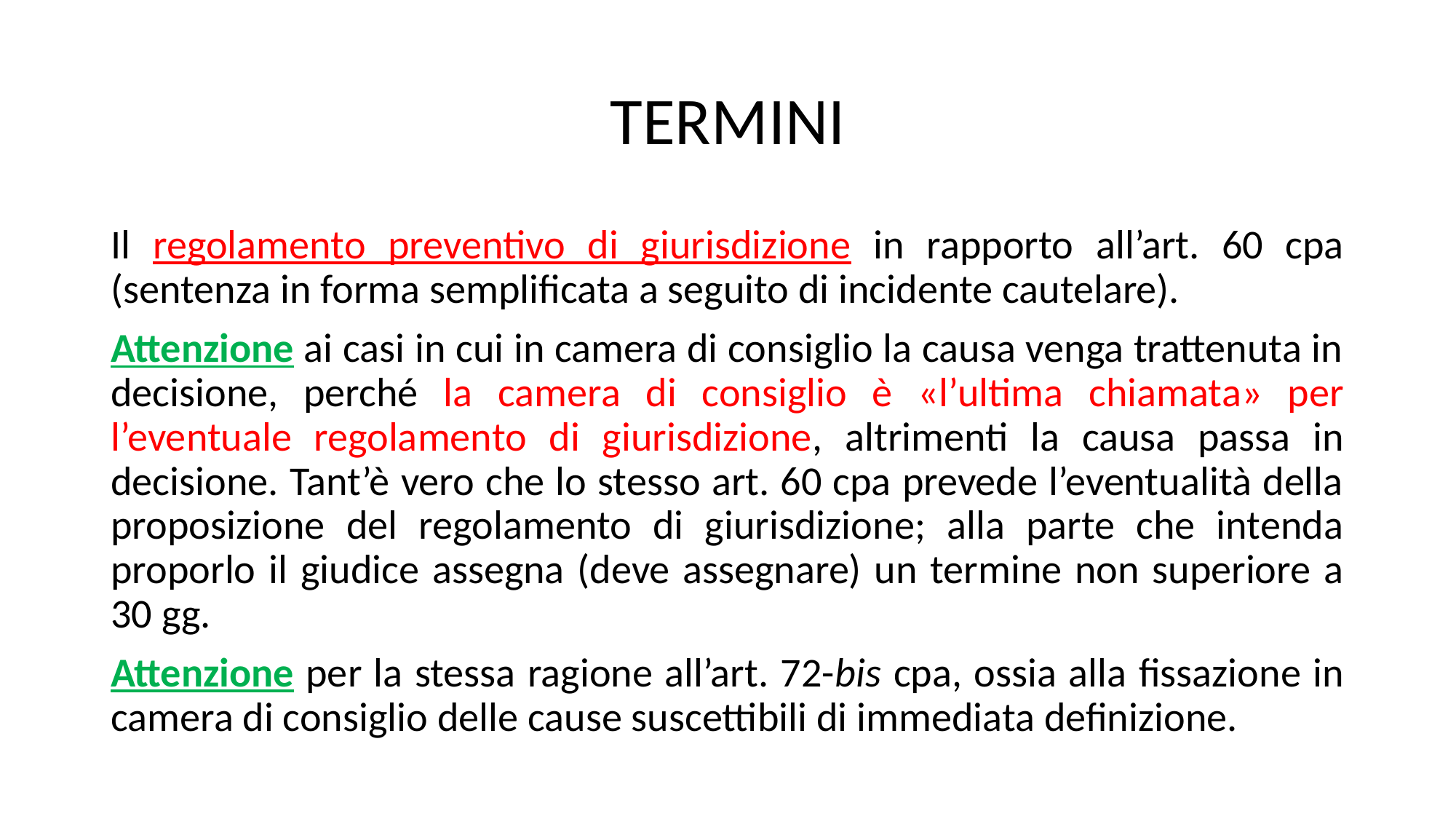

# TERMINI
Il regolamento preventivo di giurisdizione in rapporto all’art. 60 cpa (sentenza in forma semplificata a seguito di incidente cautelare).
Attenzione ai casi in cui in camera di consiglio la causa venga trattenuta in decisione, perché la camera di consiglio è «l’ultima chiamata» per l’eventuale regolamento di giurisdizione, altrimenti la causa passa in decisione. Tant’è vero che lo stesso art. 60 cpa prevede l’eventualità della proposizione del regolamento di giurisdizione; alla parte che intenda proporlo il giudice assegna (deve assegnare) un termine non superiore a 30 gg.
Attenzione per la stessa ragione all’art. 72-bis cpa, ossia alla fissazione in camera di consiglio delle cause suscettibili di immediata definizione.